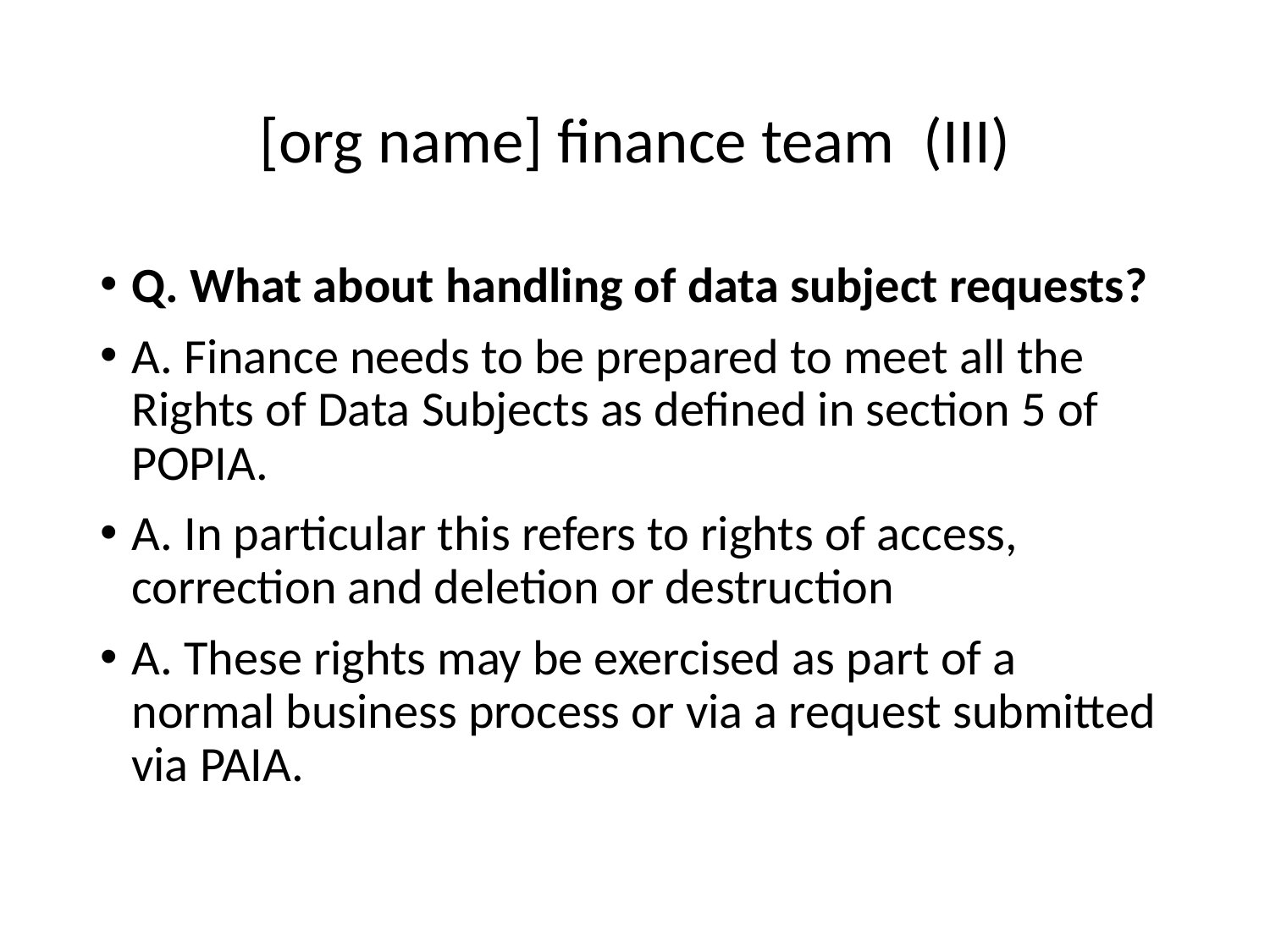

# [org name] finance team  (III)
Q. What about handling of data subject requests?
A. Finance needs to be prepared to meet all the Rights of Data Subjects as defined in section 5 of POPIA.
A. In particular this refers to rights of access, correction and deletion or destruction
A. These rights may be exercised as part of a normal business process or via a request submitted via PAIA.